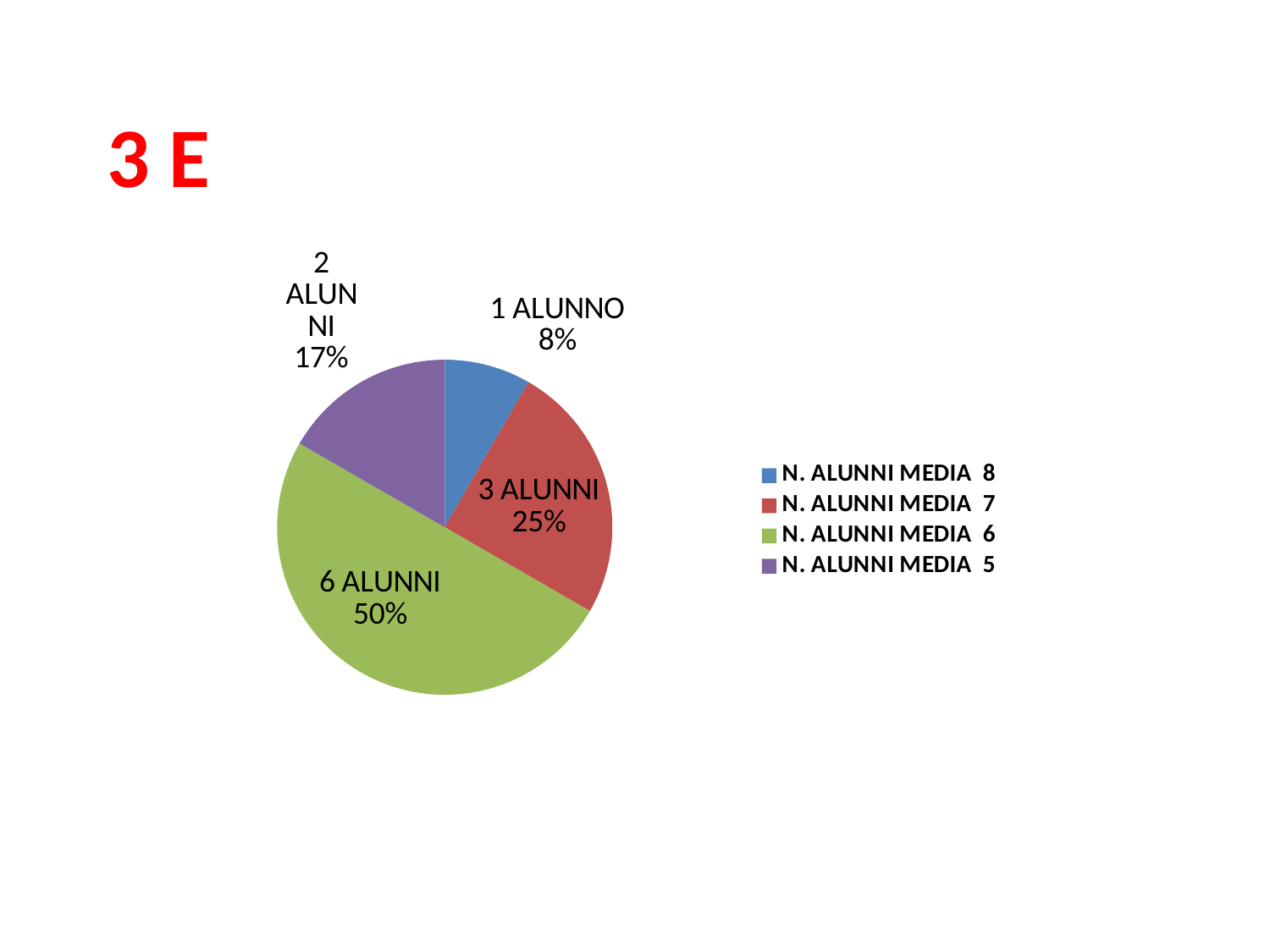

3 E

### Chart

| Category |  |
|---|---|
| N. ALUNNI MEDIA  8 | 1.0 |
| N. ALUNNI MEDIA  7 | 3.0 |
| N. ALUNNI MEDIA  6 | 6.0 |
| N. ALUNNI MEDIA  5 | 2.0 |